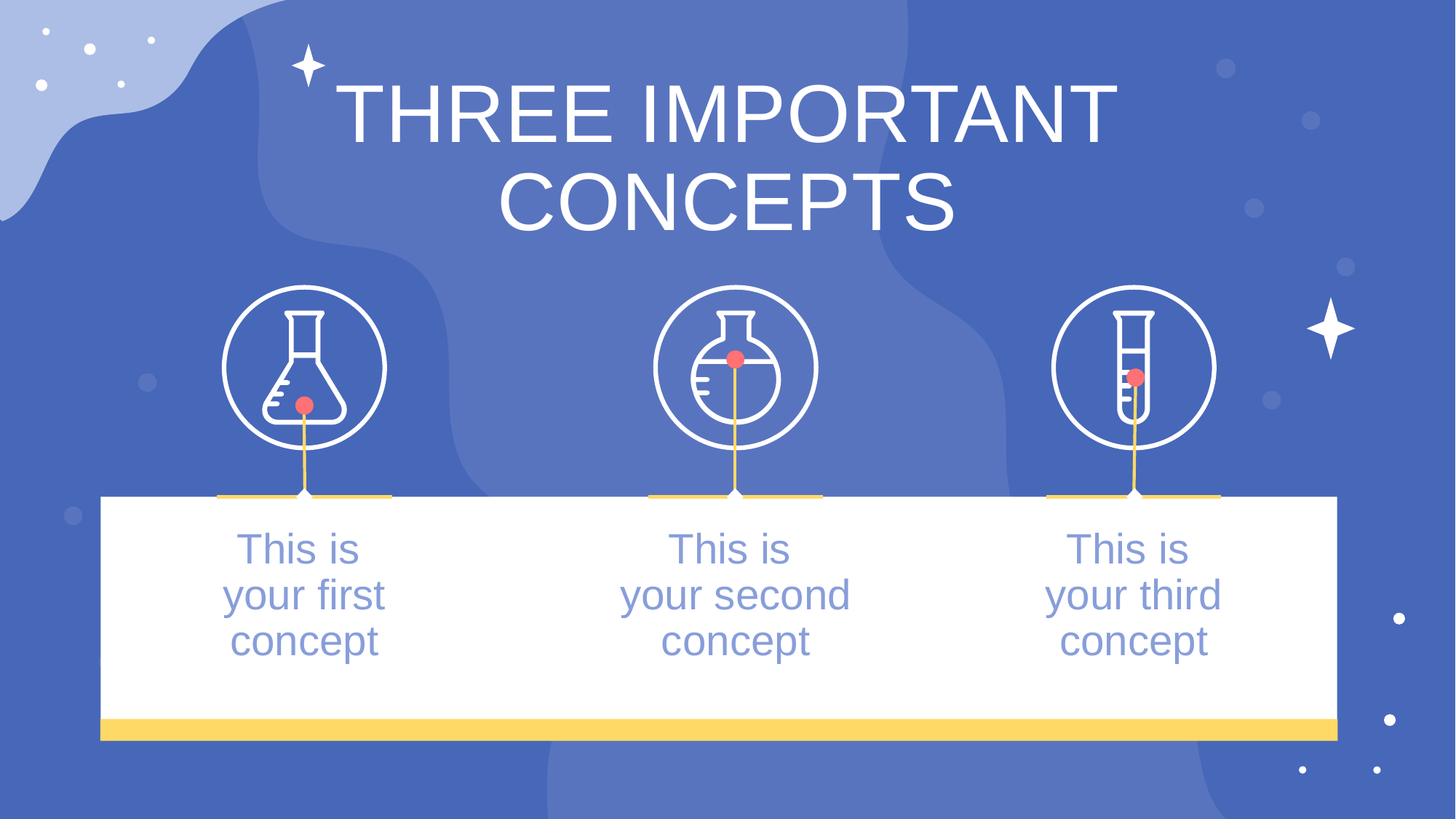

# Three important concepts
This is
your first concept
This is
your second concept
This is
your third concept